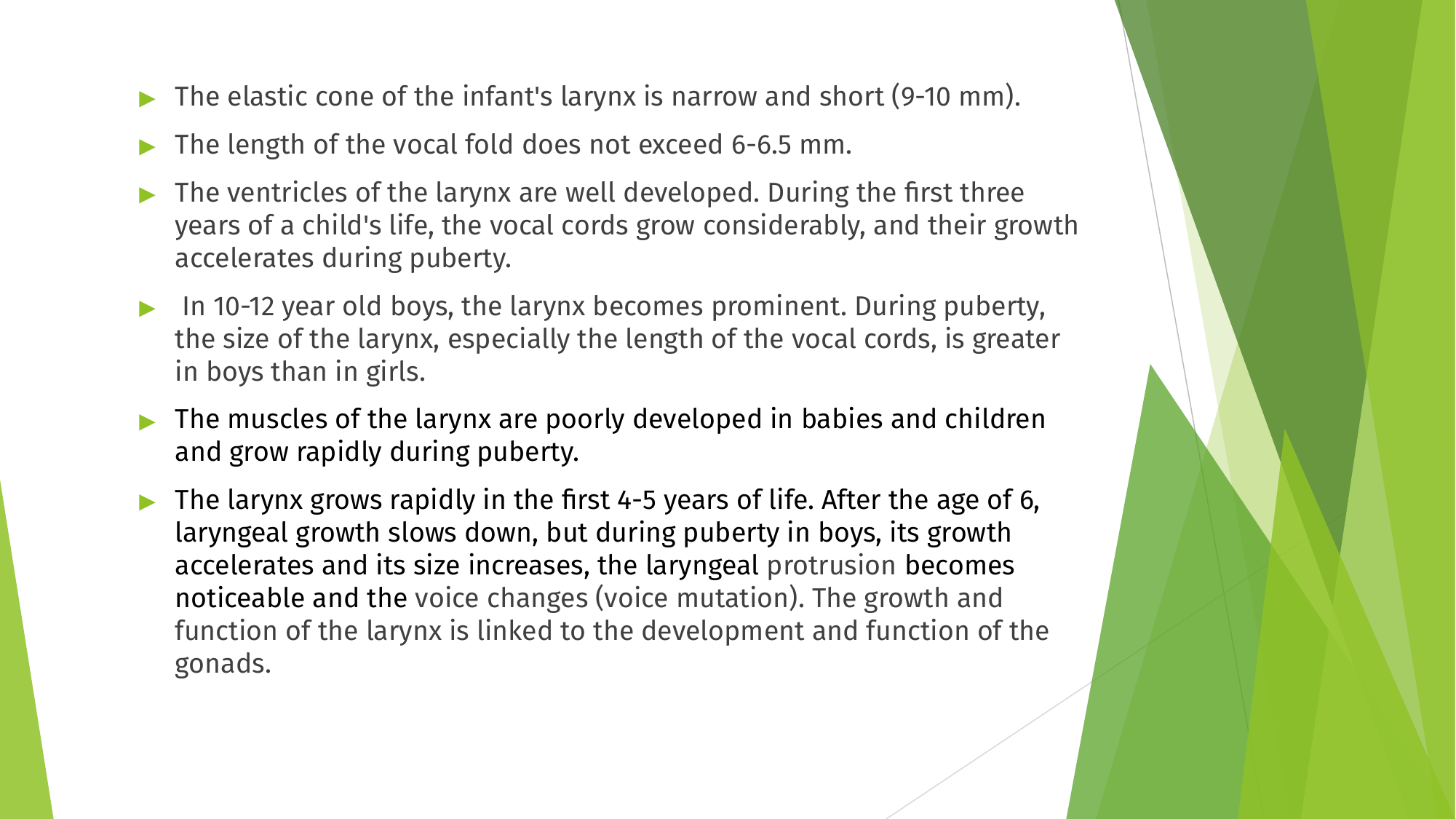

The elastic cone of the infant's larynx is narrow and short (9-10 mm).
The length of the vocal fold does not exceed 6-6.5 mm.
The ventricles of the larynx are well developed. During the first three years of a child's life, the vocal cords grow considerably, and their growth accelerates during puberty.
 In 10-12 year old boys, the larynx becomes prominent. During puberty, the size of the larynx, especially the length of the vocal cords, is greater in boys than in girls.
The muscles of the larynx are poorly developed in babies and children and grow rapidly during puberty.
The larynx grows rapidly in the first 4-5 years of life. After the age of 6, laryngeal growth slows down, but during puberty in boys, its growth accelerates and its size increases, the laryngeal protrusion becomes noticeable and the voice changes (voice mutation). The growth and function of the larynx is linked to the development and function of the gonads.